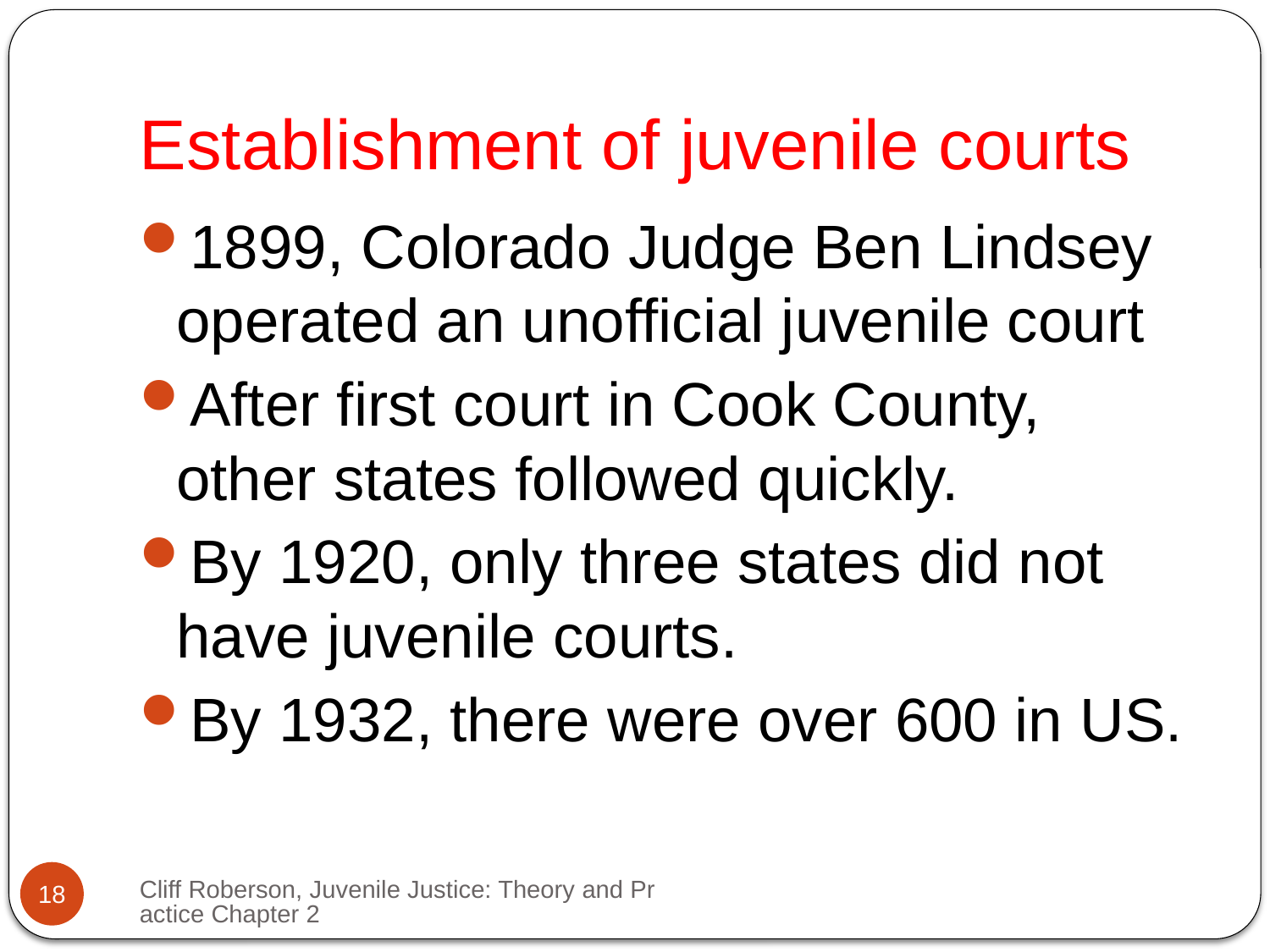

# Establishment of juvenile courts
1899, Colorado Judge Ben Lindsey operated an unofficial juvenile court
After first court in Cook County, other states followed quickly.
By 1920, only three states did not have juvenile courts.
By 1932, there were over 600 in US.
Cliff Roberson, Juvenile Justice: Theory and Practice Chapter 2
18